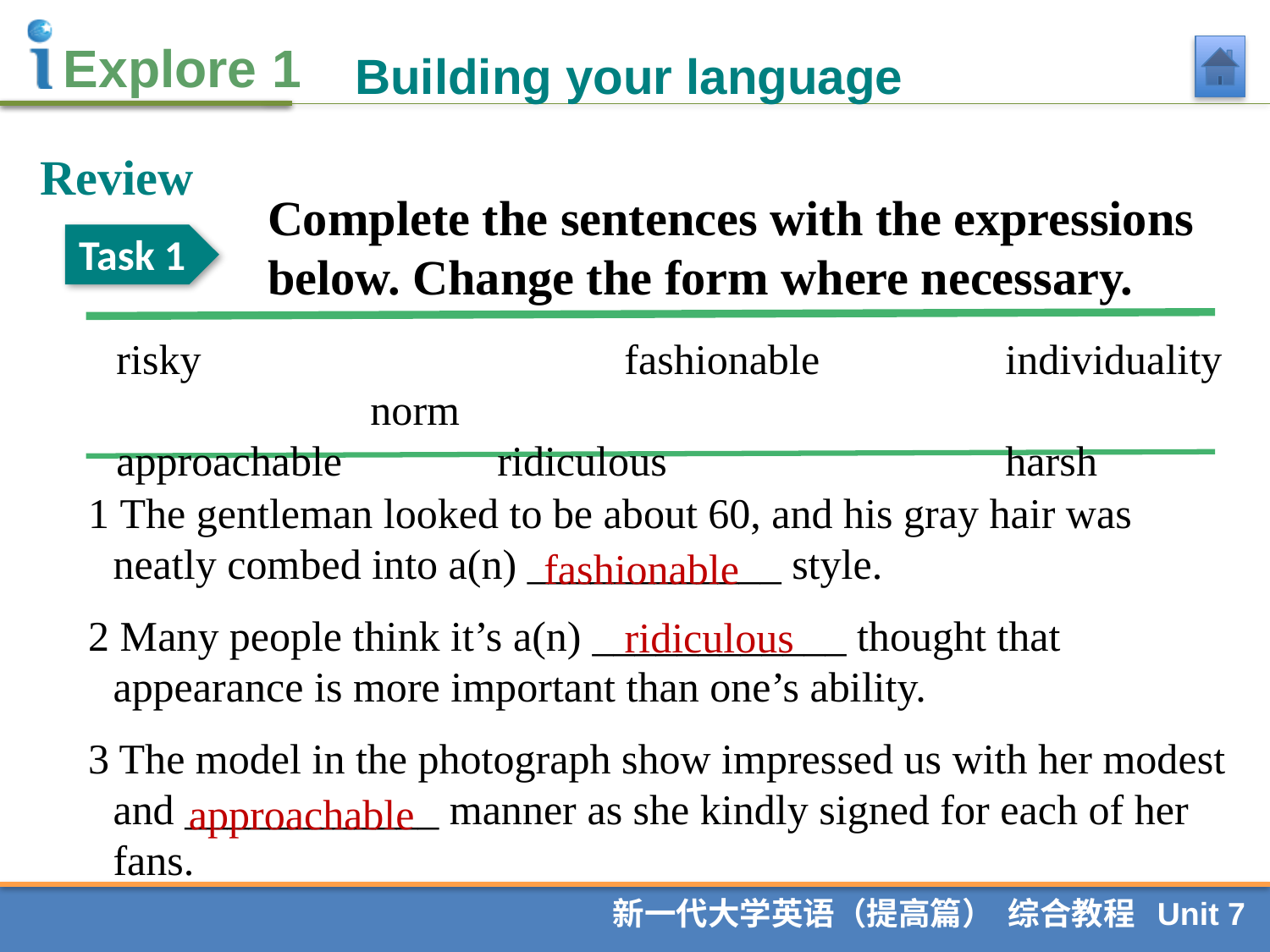

Building your language
Review
Complete the sentences with the expressions below. Change the form where necessary.
Task 1

risky				fashionable		individuality		norm
approachable		ridiculous			harsh
1 The gentleman looked to be about 60, and his gray hair was neatly combed into a(n) ____________ style.
2 Many people think it’s a(n) ____________ thought that appearance is more important than one’s ability.
3 The model in the photograph show impressed us with her modest and ____________ manner as she kindly signed for each of her fans.

fashionable
ridiculous
approachable